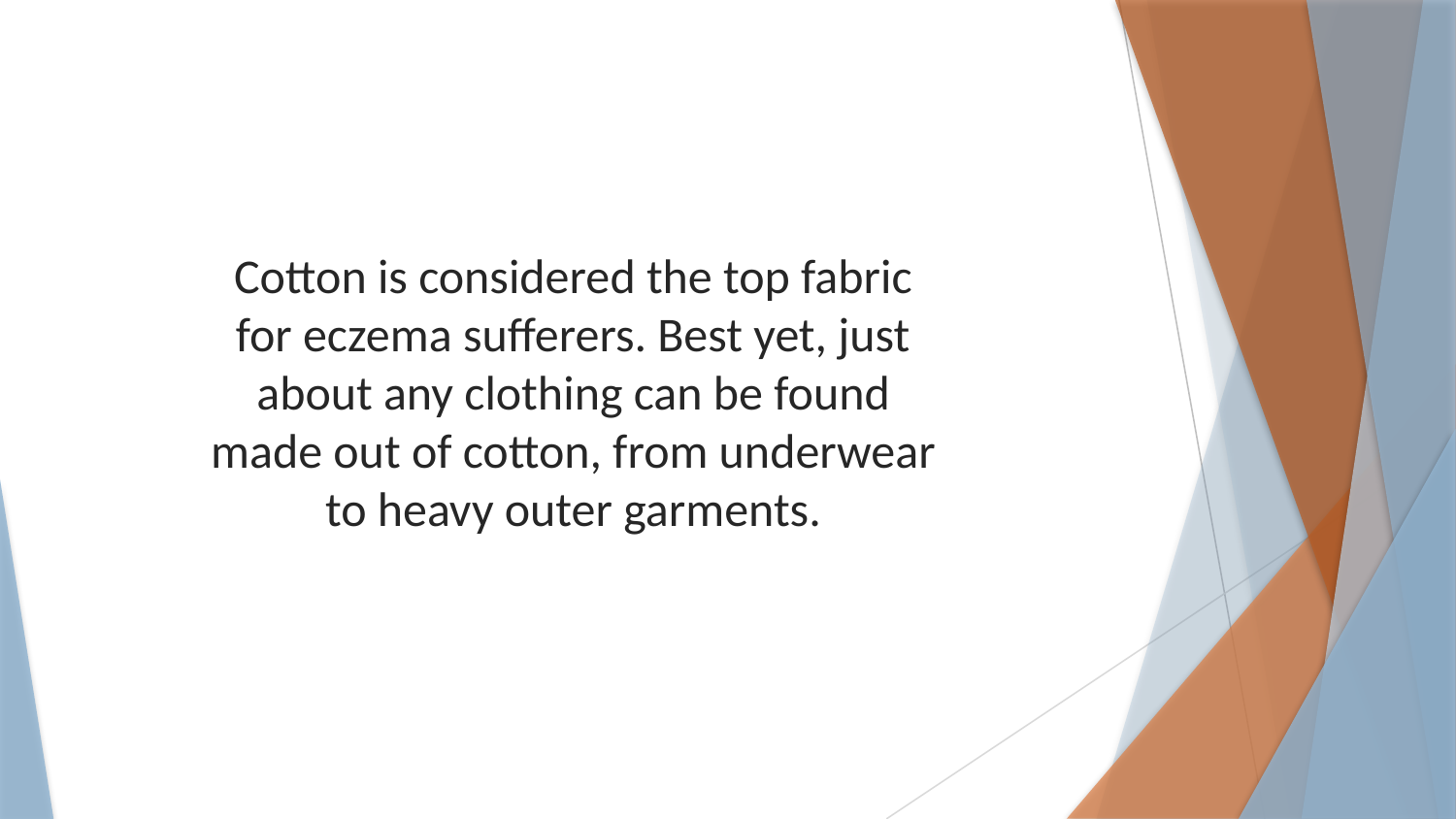

Cotton is considered the top fabric for eczema sufferers. Best yet, just about any clothing can be found made out of cotton, from underwear to heavy outer garments.